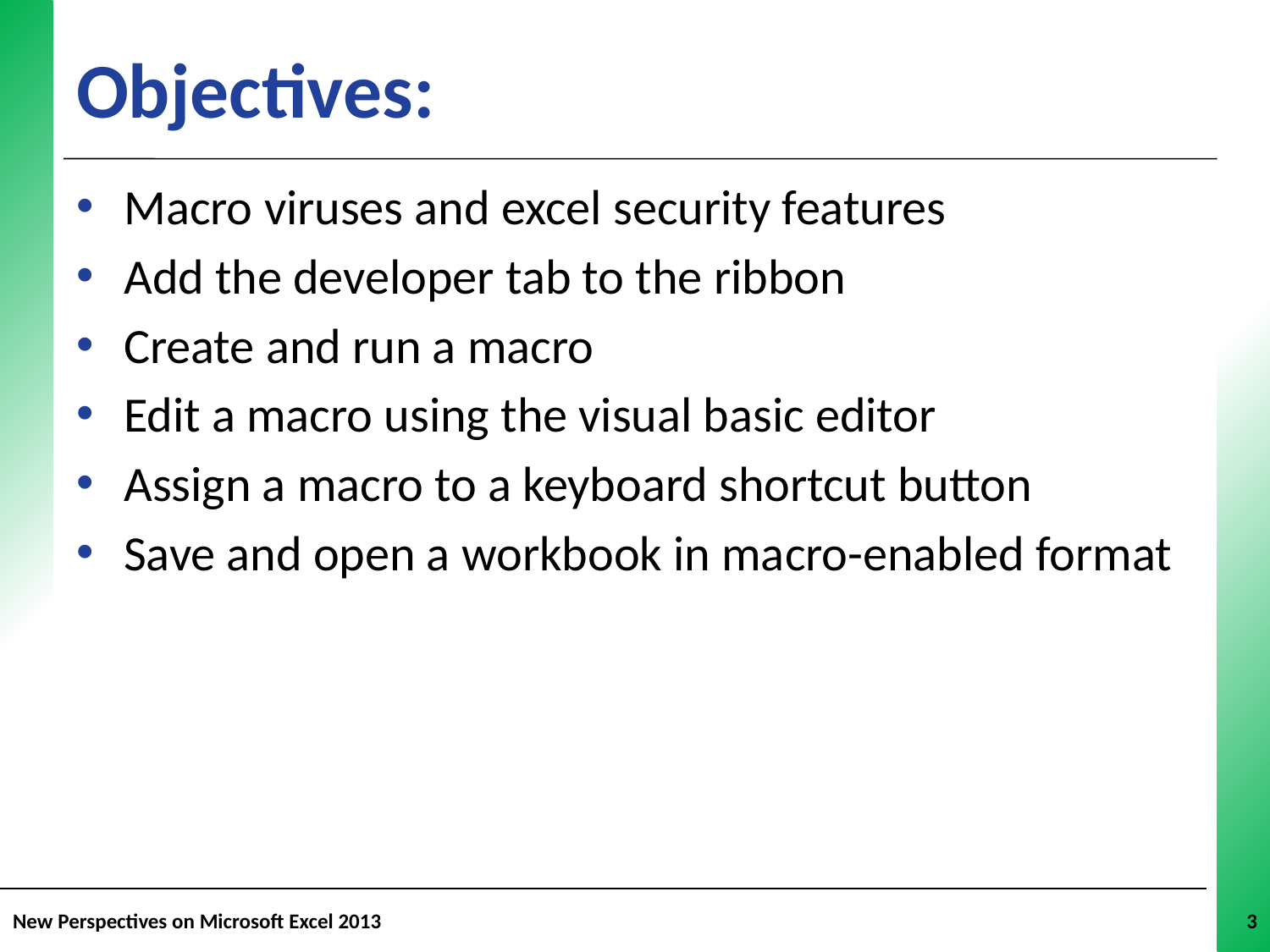

# Objectives:
Macro viruses and excel security features
Add the developer tab to the ribbon
Create and run a macro
Edit a macro using the visual basic editor
Assign a macro to a keyboard shortcut button
Save and open a workbook in macro-enabled format
New Perspectives on Microsoft Excel 2013
3